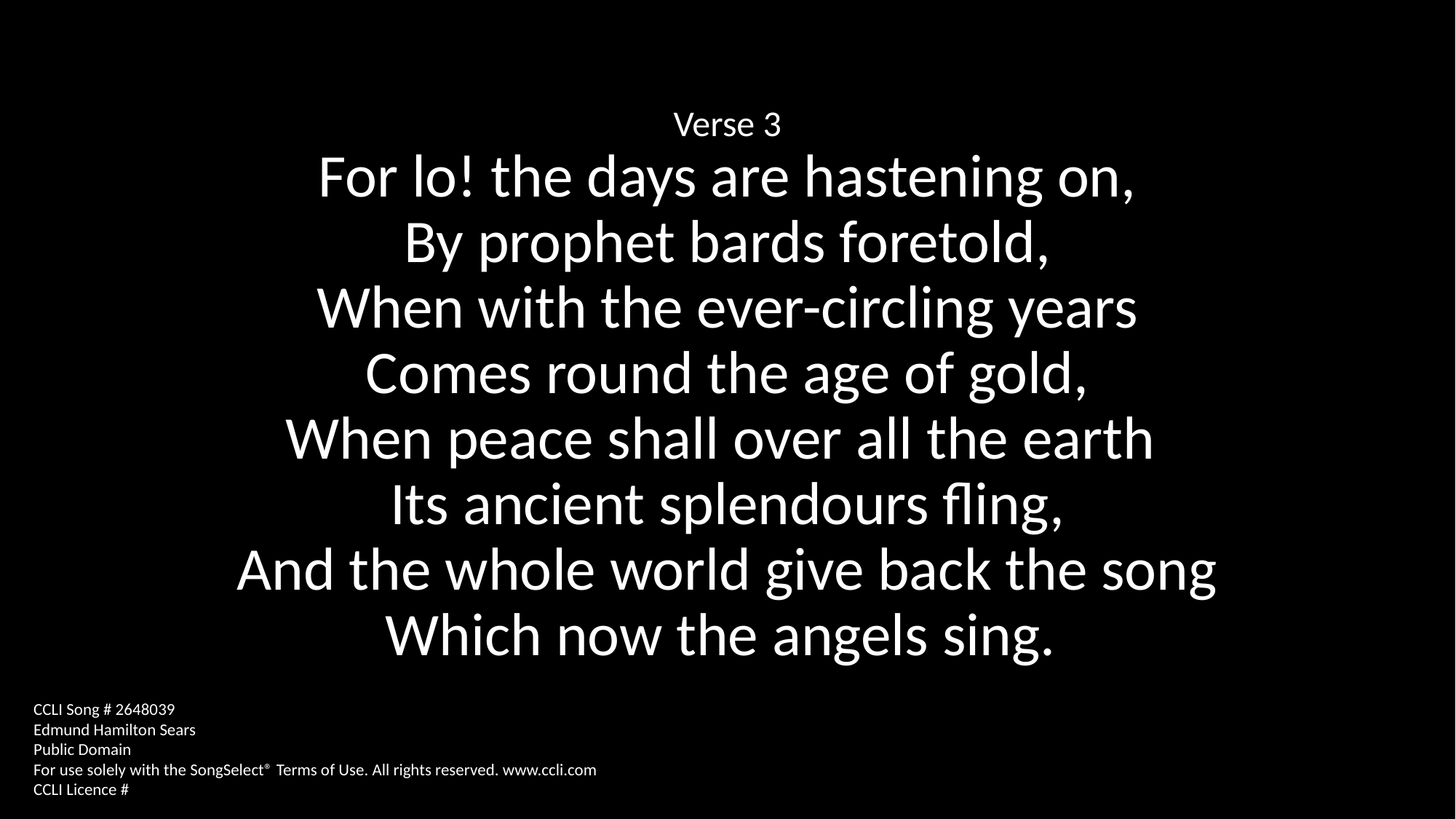

Verse 3
For lo! the days are hastening on,
By prophet bards foretold,
When with the ever-circling years
Comes round the age of gold,
When peace shall over all the earth
Its ancient splendours fling,
And the whole world give back the song
Which now the angels sing.
CCLI Song # 2648039
Edmund Hamilton Sears
Public Domain
For use solely with the SongSelect® Terms of Use. All rights reserved. www.ccli.com
CCLI Licence #